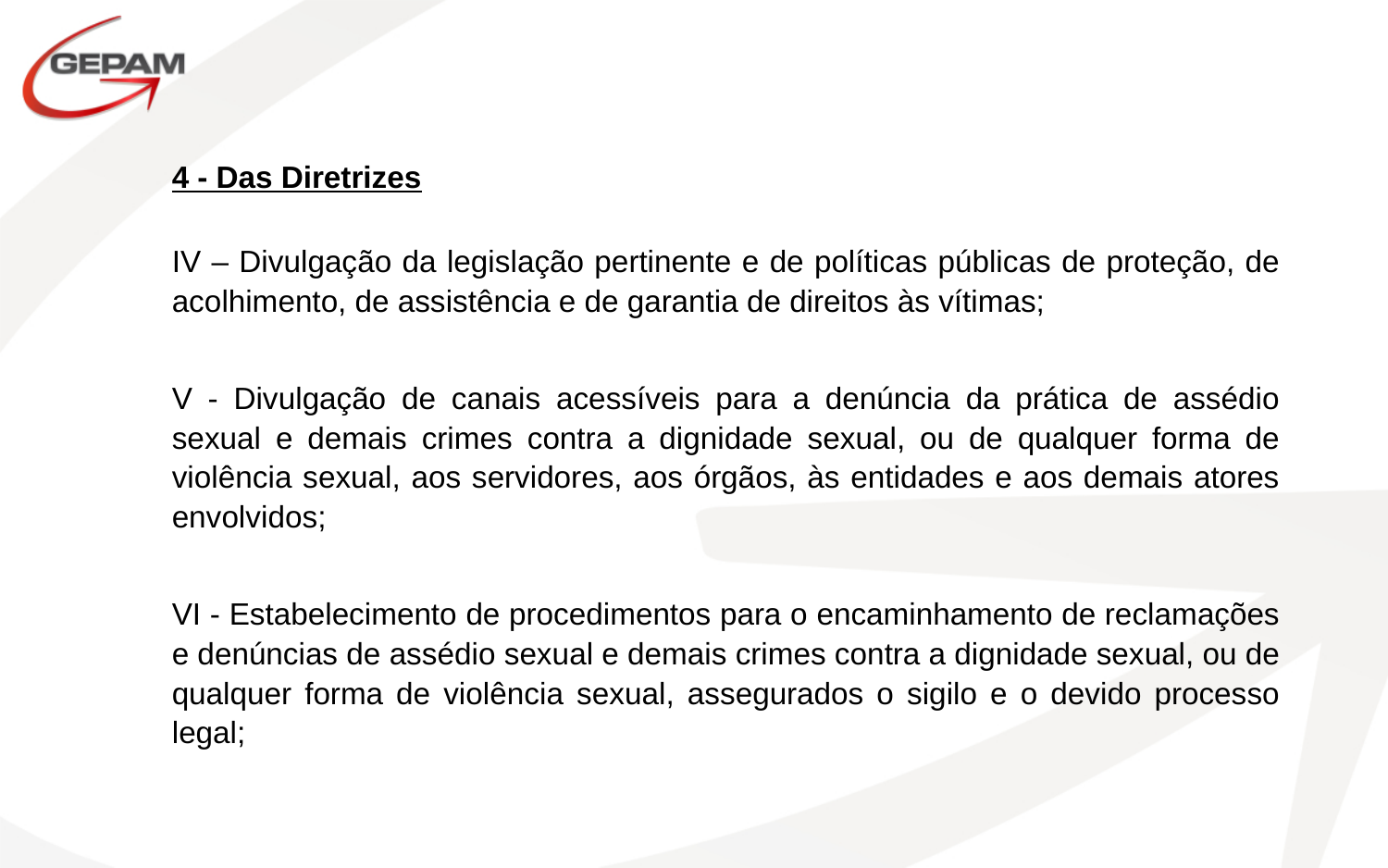

4 - Das Diretrizes
IV – Divulgação da legislação pertinente e de políticas públicas de proteção, de acolhimento, de assistência e de garantia de direitos às vítimas;
V - Divulgação de canais acessíveis para a denúncia da prática de assédio sexual e demais crimes contra a dignidade sexual, ou de qualquer forma de violência sexual, aos servidores, aos órgãos, às entidades e aos demais atores envolvidos;
VI - Estabelecimento de procedimentos para o encaminhamento de reclamações e denúncias de assédio sexual e demais crimes contra a dignidade sexual, ou de qualquer forma de violência sexual, assegurados o sigilo e o devido processo legal;